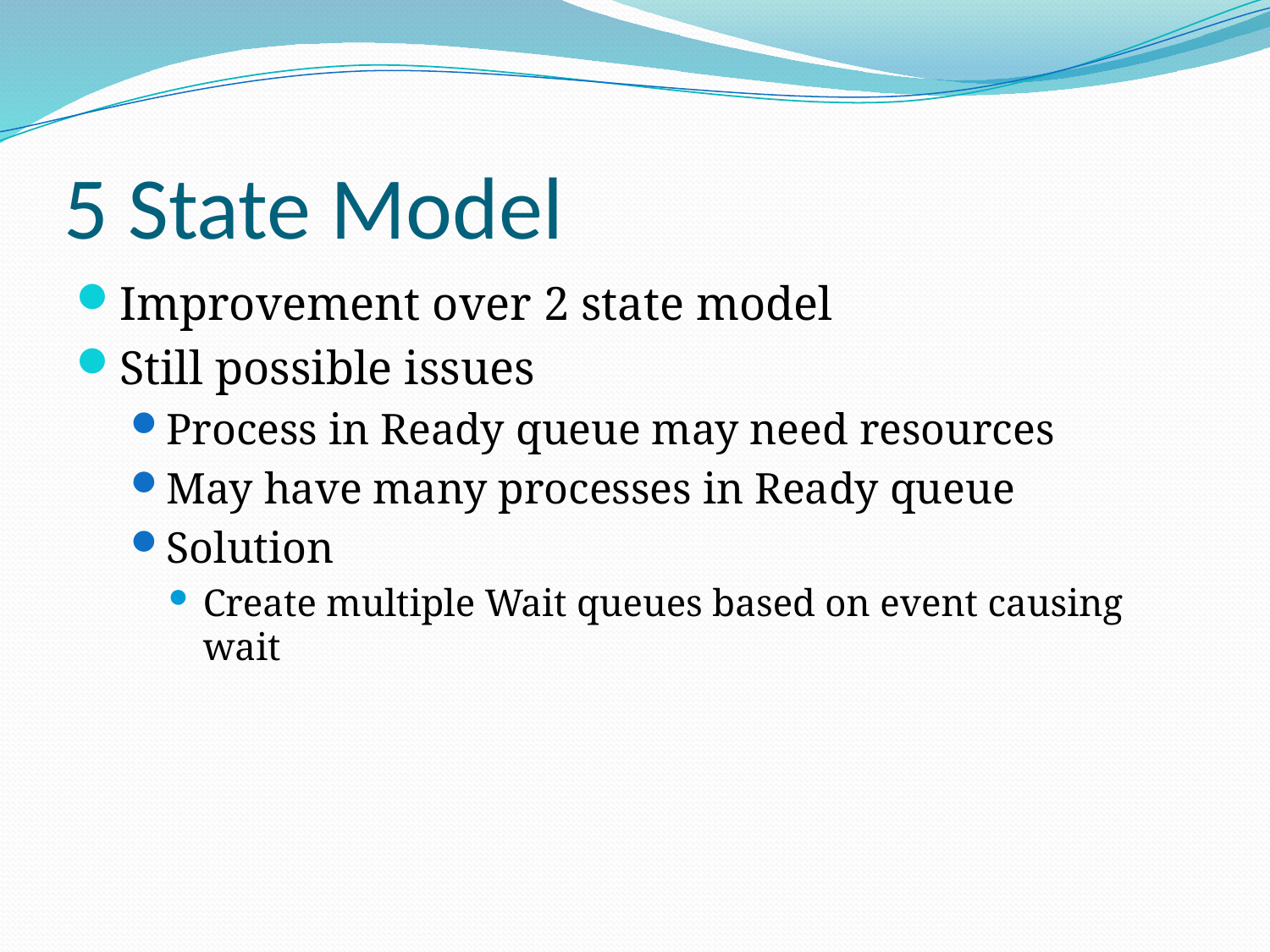

# 5 State Model
Improvement over 2 state model
Still possible issues
Process in Ready queue may need resources
May have many processes in Ready queue
Solution
Create multiple Wait queues based on event causing wait